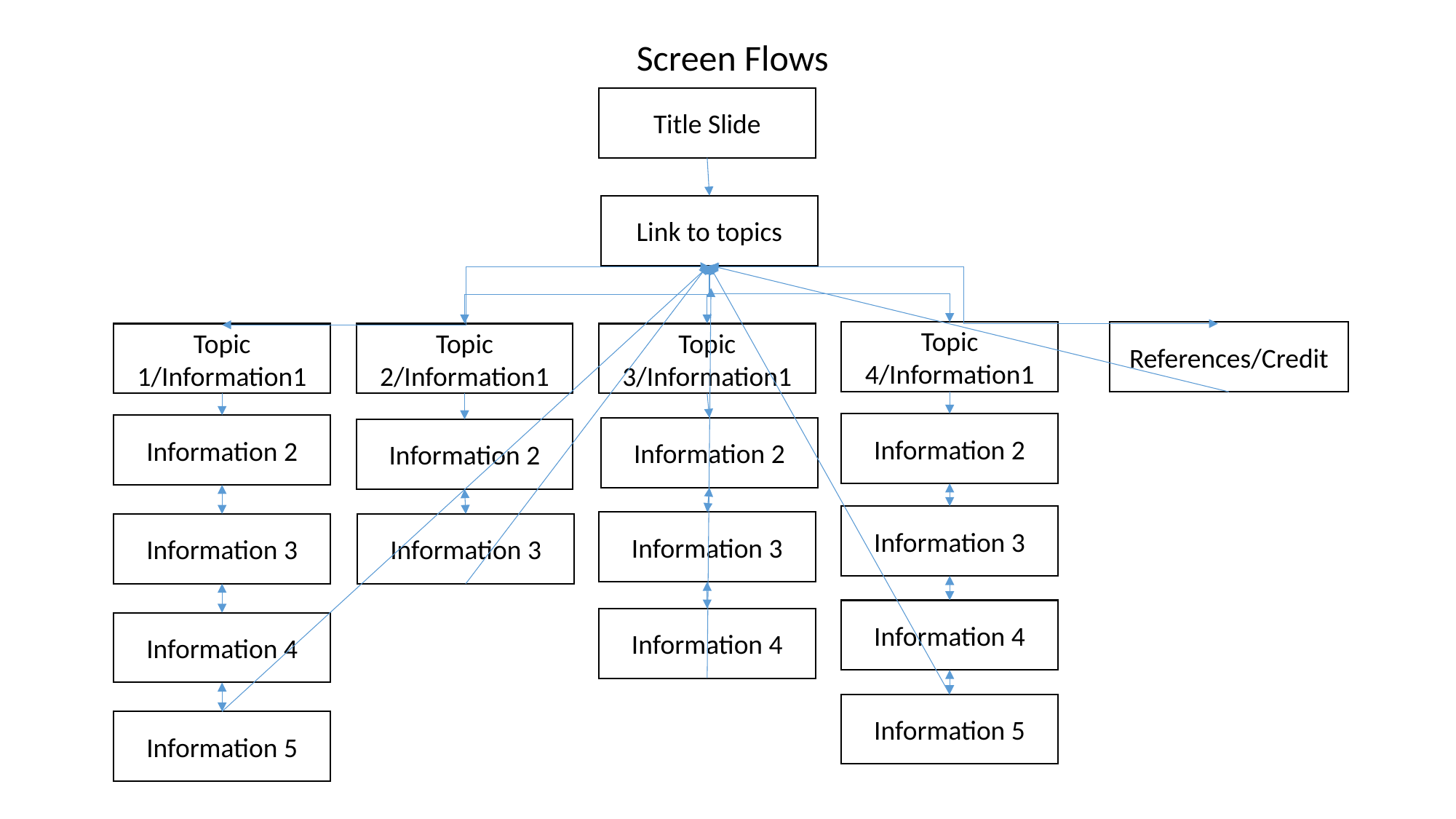

Screen Flows
Title Slide
Link to topics
Topic 4/Information1
References/Credit
Topic 1/Information1
Topic 2/Information1
Topic 3/Information1
Information 2
Information 2
Information 2
Information 2
Information 3
Information 3
Information 3
Information 3
Information 4
Information 4
Information 4
Information 5
Information 5